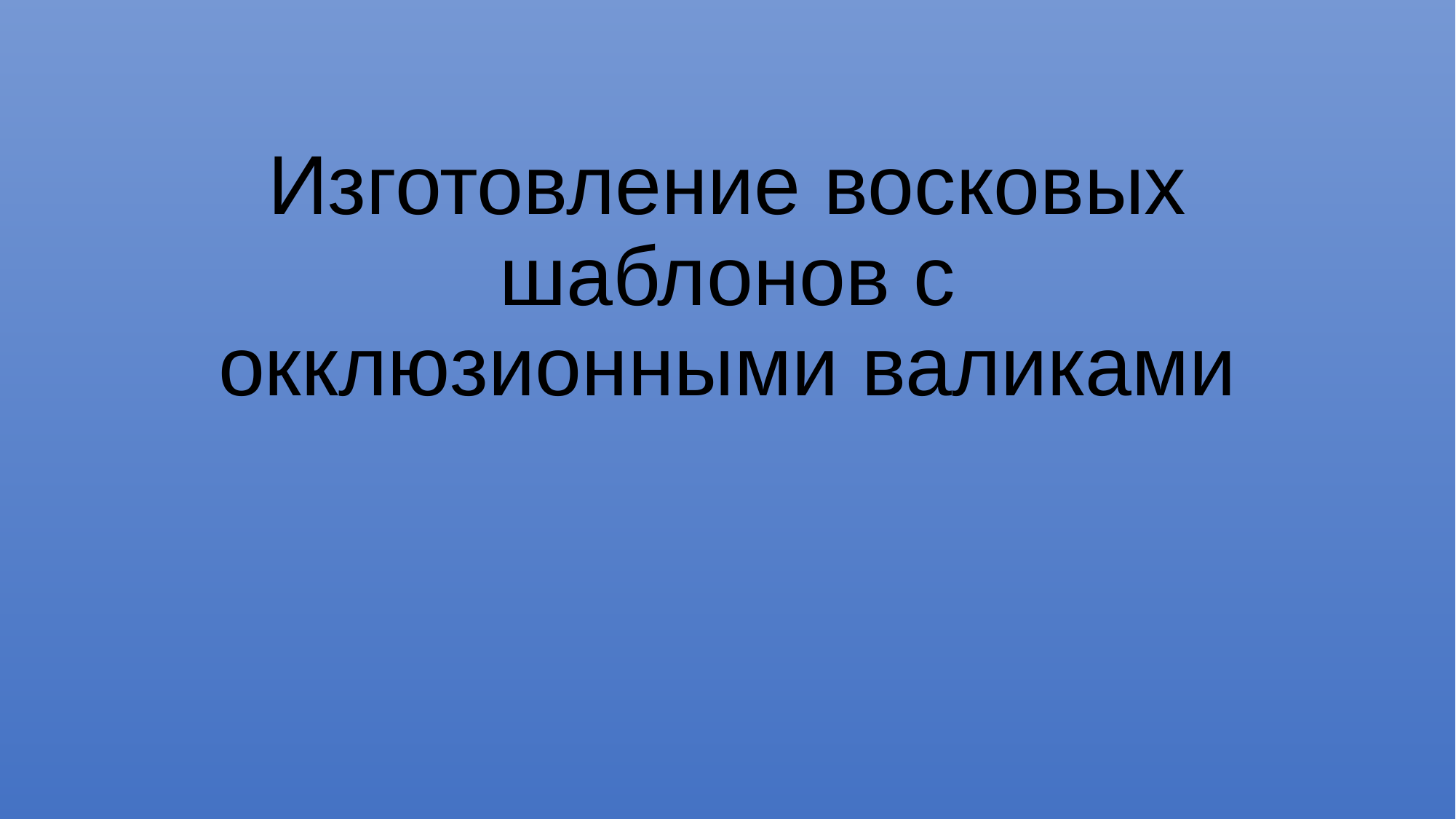

# Изготовление восковых шаблонов с окклюзионными валиками